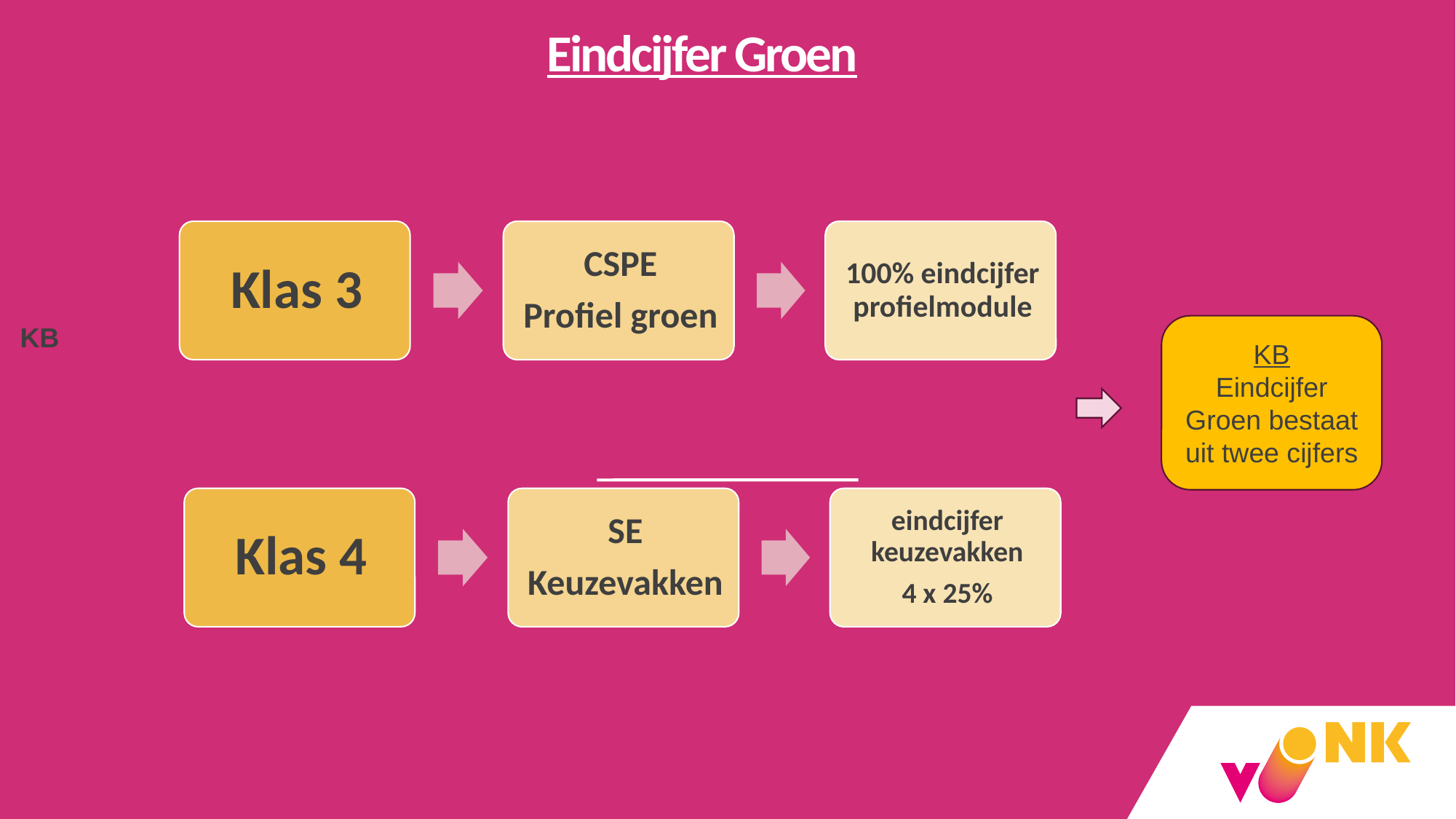

# Eindcijfer Groen
Klas 3

CSPE
Profiel groen

100% eindcijfer profielmodule
KB
KB
Eindcijfer Groen bestaat uit twee cijfers

Klas 4

SE
Keuzevakken

eindcijfer keuzevakken
4 x 25%